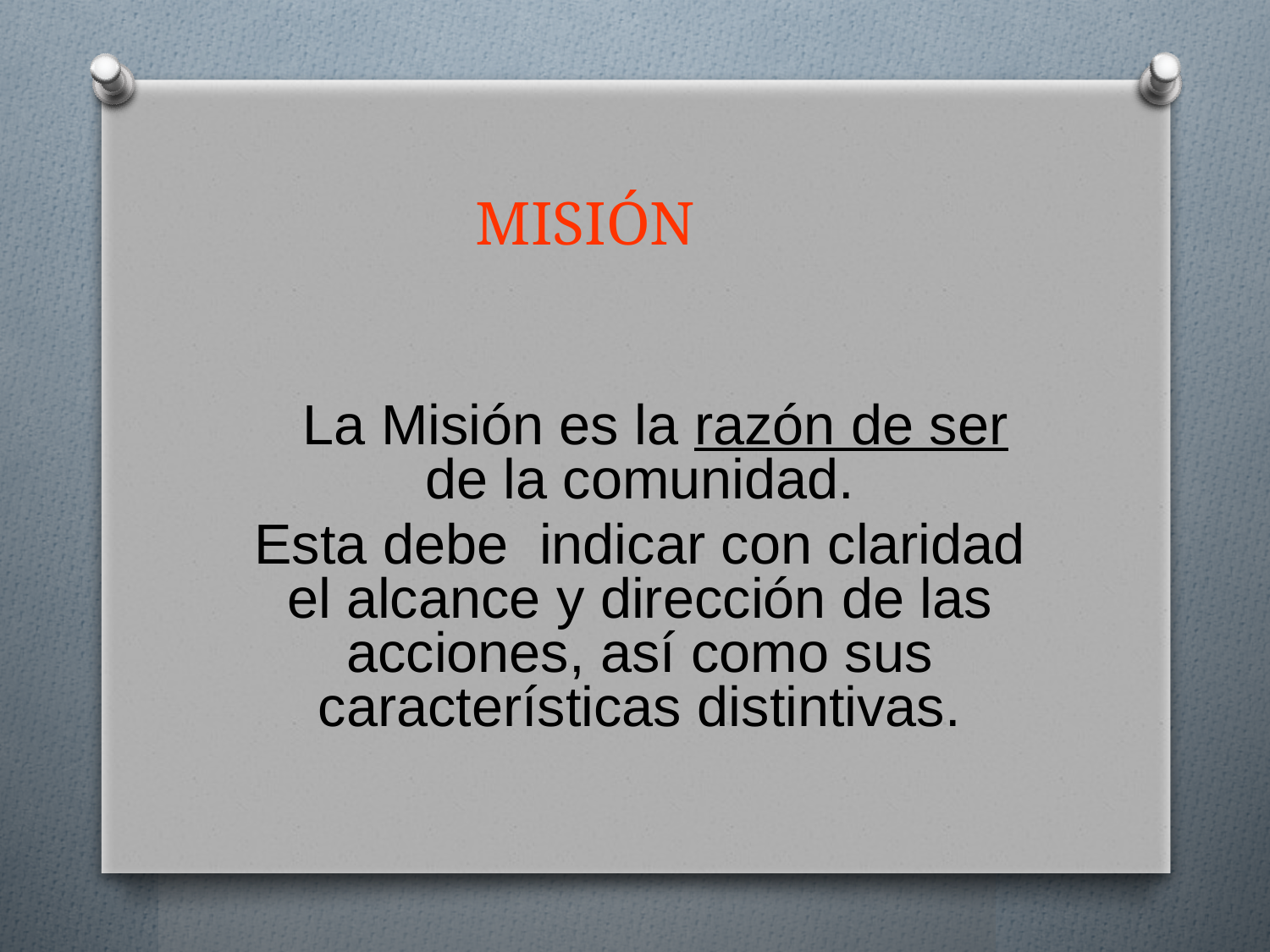

# MISIÓN

  La Misión es la razón de ser de la comunidad.
Esta debe  indicar con claridad el alcance y dirección de las acciones, así como sus características distintivas.